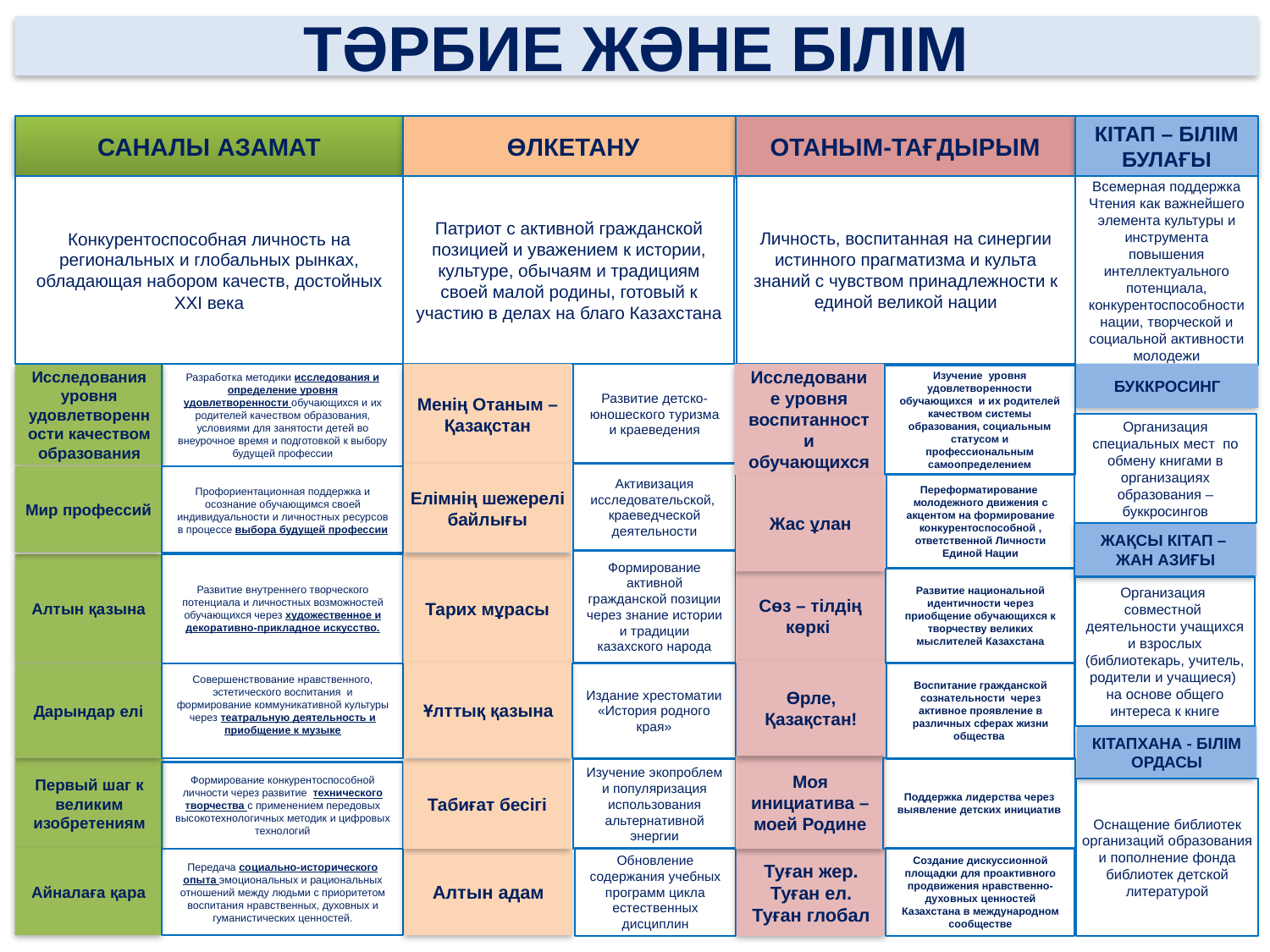

ТӘРБИЕ ЖӘНЕ БІЛІМ
ӨЛКЕТАНУ
САНАЛЫ АЗАМАТ
ОТАНЫМ-ТАҒДЫРЫМ
КІТАП – БІЛІМ БУЛАҒЫ
Личность, воспитанная на синергии истинного прагматизма и культа знаний с чувством принадлежности к единой великой нации
Всемерная поддержка Чтения как важнейшего элемента культуры и инструмента повышения интеллектуального потенциала, конкурентоспособности нации, творческой и социальной активности молодежи
Конкурентоспособная личность на региональных и глобальных рынках, обладающая набором качеств, достойных XXI века
Патриот с активной гражданской позицией и уважением к истории, культуре, обычаям и традициям своей малой родины, готовый к участию в делах на благо Казахстана
Исследования уровня удовлетворенности качеством образования
Менің Отаным – Қазақстан
Исследование уровня воспитанности обучающихся
БУККРОСИНГ
Разработка методики исследования и определение уровня удовлетворенности обучающихся и их родителей качеством образования, условиями для занятости детей во внеурочное время и подготовкой к выбору будущей профессии
Развитие детско-юношеского туризма и краеведения
Изучение  уровня удовлетворенности обучающихся  и их родителей качеством системы образования, социальным статусом и профессиональным самоопределением
Организация специальных мест  по обмену книгами в организациях образования – буккросингов
Елімнің шежерелі байлығы
Активизация исследовательской,  краеведческой деятельности
Профориентационная поддержка и осознание обучающимся своей индивидуальности и личностных ресурсов в процессе выбора будущей профессии
Мир профессий
Переформатирование  молодежного движения с акцентом на формирование конкурентоспособной , ответственной Личности Единой Нации
Жас ұлан
ЖАҚСЫ КІТАП –
ЖАН АЗИҒЫ
Формирование активной гражданской позиции через знание истории и традиции казахского народа
Развитие внутреннего творческого потенциала и личностных возможностей обучающихся через художественное и декоративно-прикладное искусство.
Тарих мұрасы
Алтын қазына
Сөз – тілдің көркі
Развитие национальной идентичности через приобщение обучающихся к творчеству великих мыслителей Казахстана
Организация  совместной  деятельности учащихся и взрослых (библиотекарь, учитель, родители и учащиеся)
на основе общего интереса к книге
Өрле, Қазақстан!
Ұлттық қазына
Воспитание гражданской сознательности  через активное проявление в различных сферах жизни общества
Издание хрестоматии «История родного края»
Совершенствование нравственного, эстетического воспитания  и формирование коммуникативной культуры через театральную деятельность и приобщение к музыке

Дарындар елі
КІТАПХАНА - БІЛІМ ОРДАСЫ
Моя инициатива – моей Родине
Поддержка лидерства через выявление детских инициатив
Первый шаг к великим изобретениям
Изучение экопроблем и популяризация использования альтернативной энергии
Табиғат бесігі
Формирование конкурентоспособной личности через развитие  технического творчества с применением передовых высокотехнологичных методик и цифровых технологий
Оснащение библиотек организаций образования и пополнение фонда библиотек детской литературой
Айналаға қара
Алтын адам
Обновление содержания учебных программ цикла естественных дисциплин
Создание дискуссионной площадки для проактивного продвижения нравственно-духовных ценностей Казахстана в международном сообществе
Туған жер. Туған ел. Туған глобал
Передача социально-исторического опыта эмоциональных и рациональных отношений между людьми с приоритетом воспитания нравственных, духовных и гуманистических ценностей.